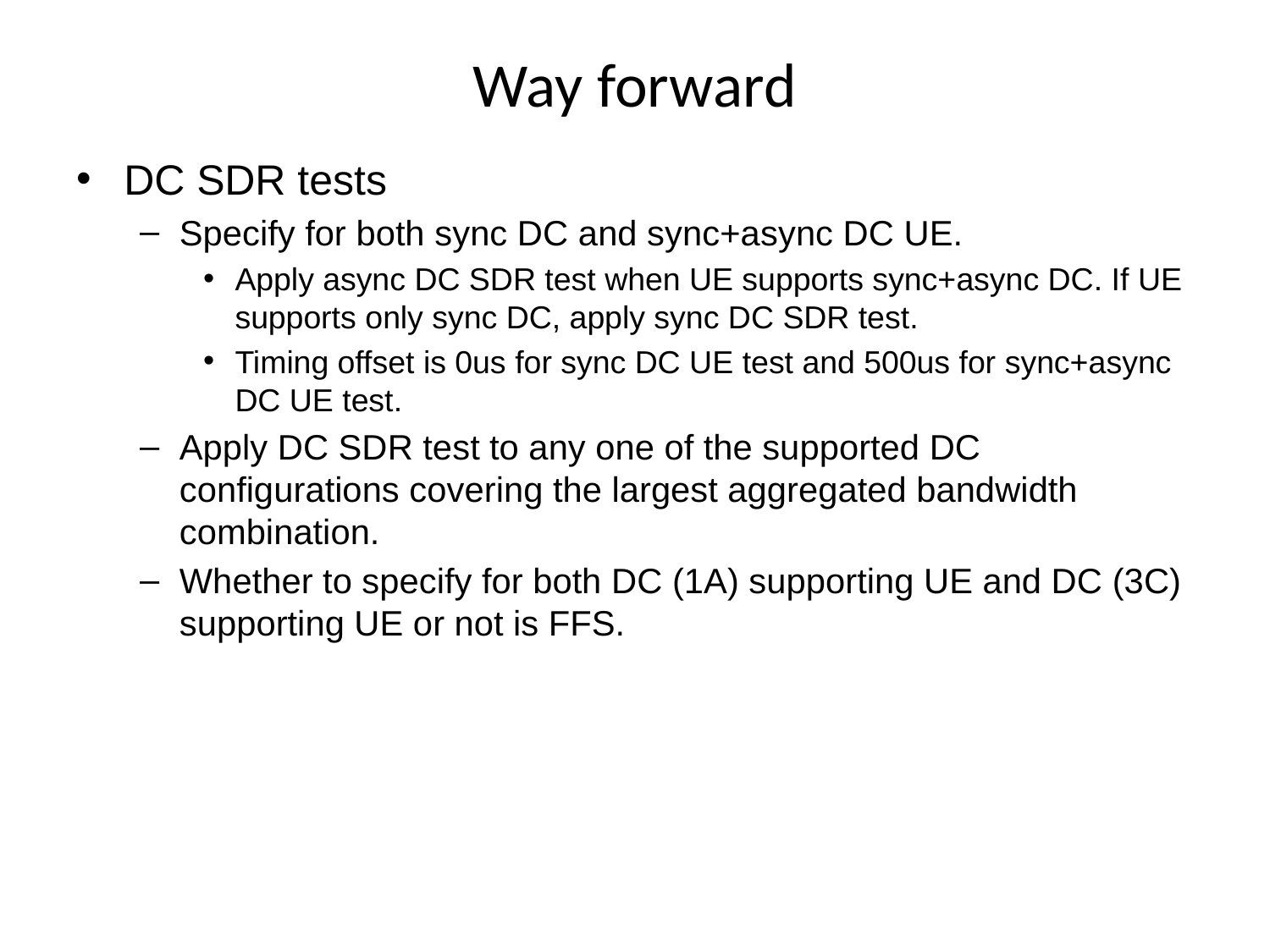

# Way forward
DC SDR tests
Specify for both sync DC and sync+async DC UE.
Apply async DC SDR test when UE supports sync+async DC. If UE supports only sync DC, apply sync DC SDR test.
Timing offset is 0us for sync DC UE test and 500us for sync+async DC UE test.
Apply DC SDR test to any one of the supported DC configurations covering the largest aggregated bandwidth combination.
Whether to specify for both DC (1A) supporting UE and DC (3C) supporting UE or not is FFS.